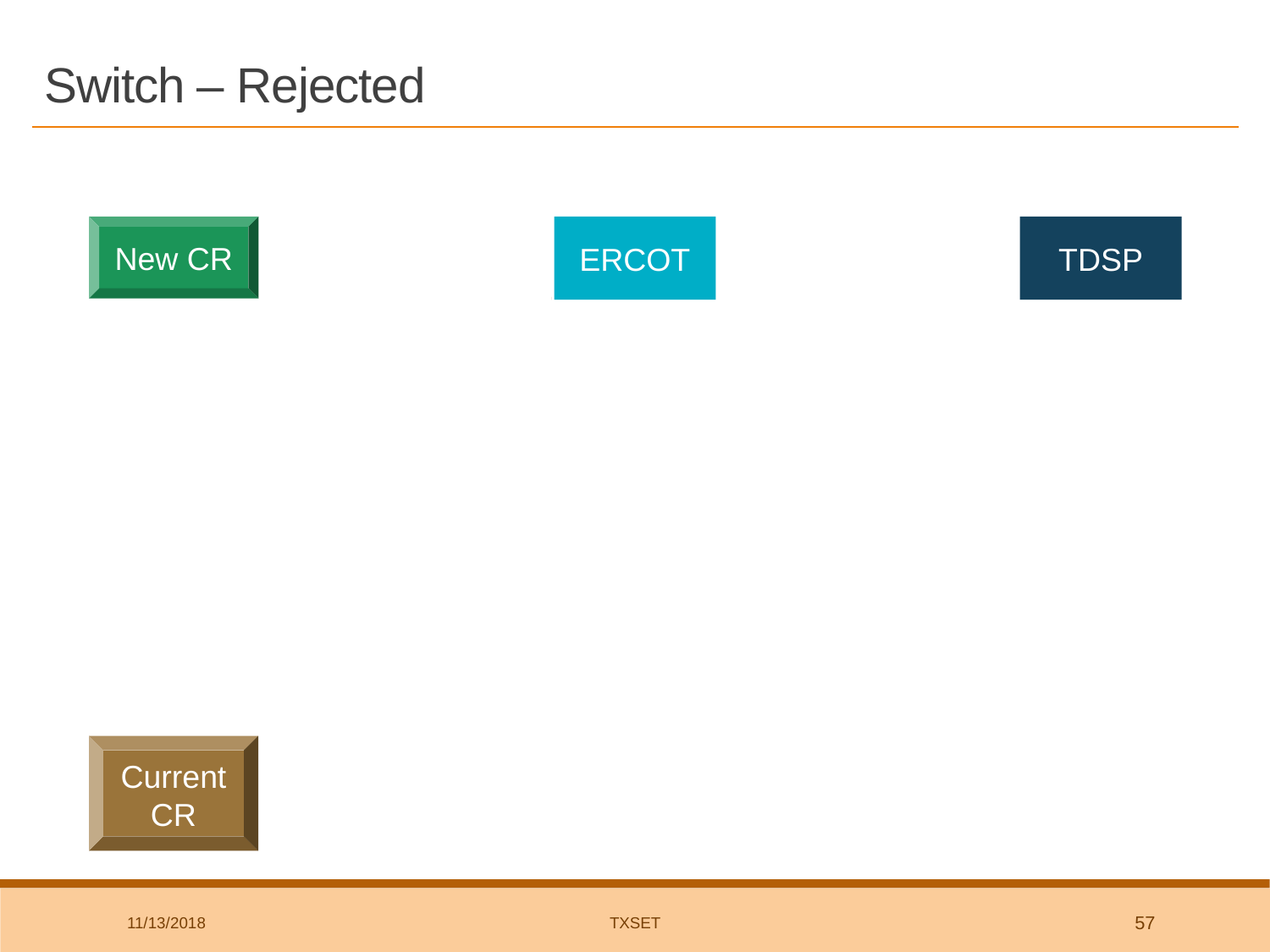

# Switch – Rejected
814_01
1

New CR
ERCOT
TDSP
814_02
2
Current CR
11/13/2018
TxSET
57